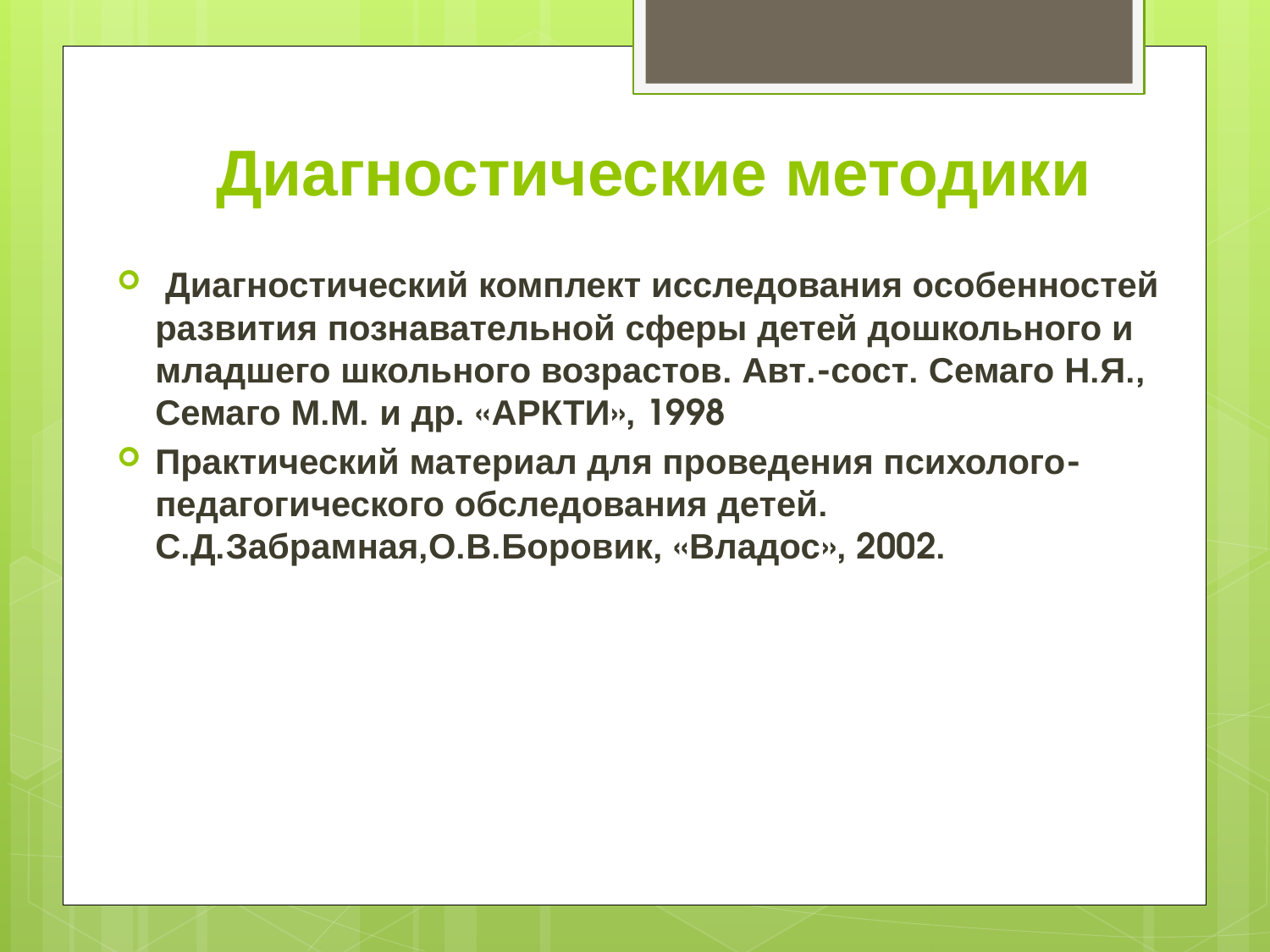

# Диагностические методики
 Диагностический комплект исследования особенностей развития познавательной сферы детей дошкольного и младшего школьного возрастов. Авт.-сост. Семаго Н.Я., Семаго М.М. и др. «АРКТИ», 1998
Практический материал для проведения психолого-педагогического обследования детей. С.Д.Забрамная,О.В.Боровик, «Владос», 2002.